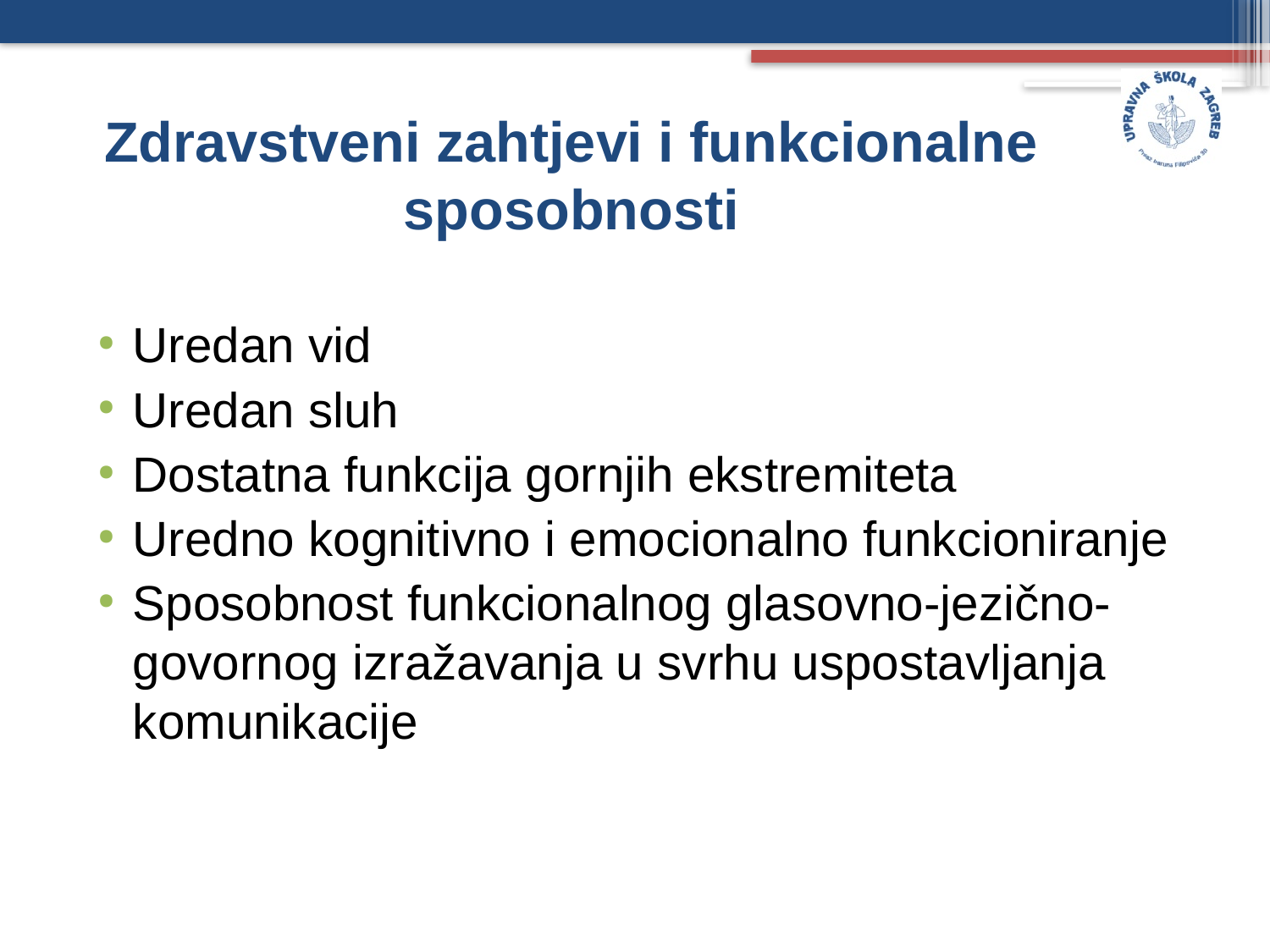

# Zdravstveni zahtjevi i funkcionalne sposobnosti
Uredan vid
Uredan sluh
Dostatna funkcija gornjih ekstremiteta
Uredno kognitivno i emocionalno funkcioniranje
Sposobnost funkcionalnog glasovno-jezično-govornog izražavanja u svrhu uspostavljanja komunikacije